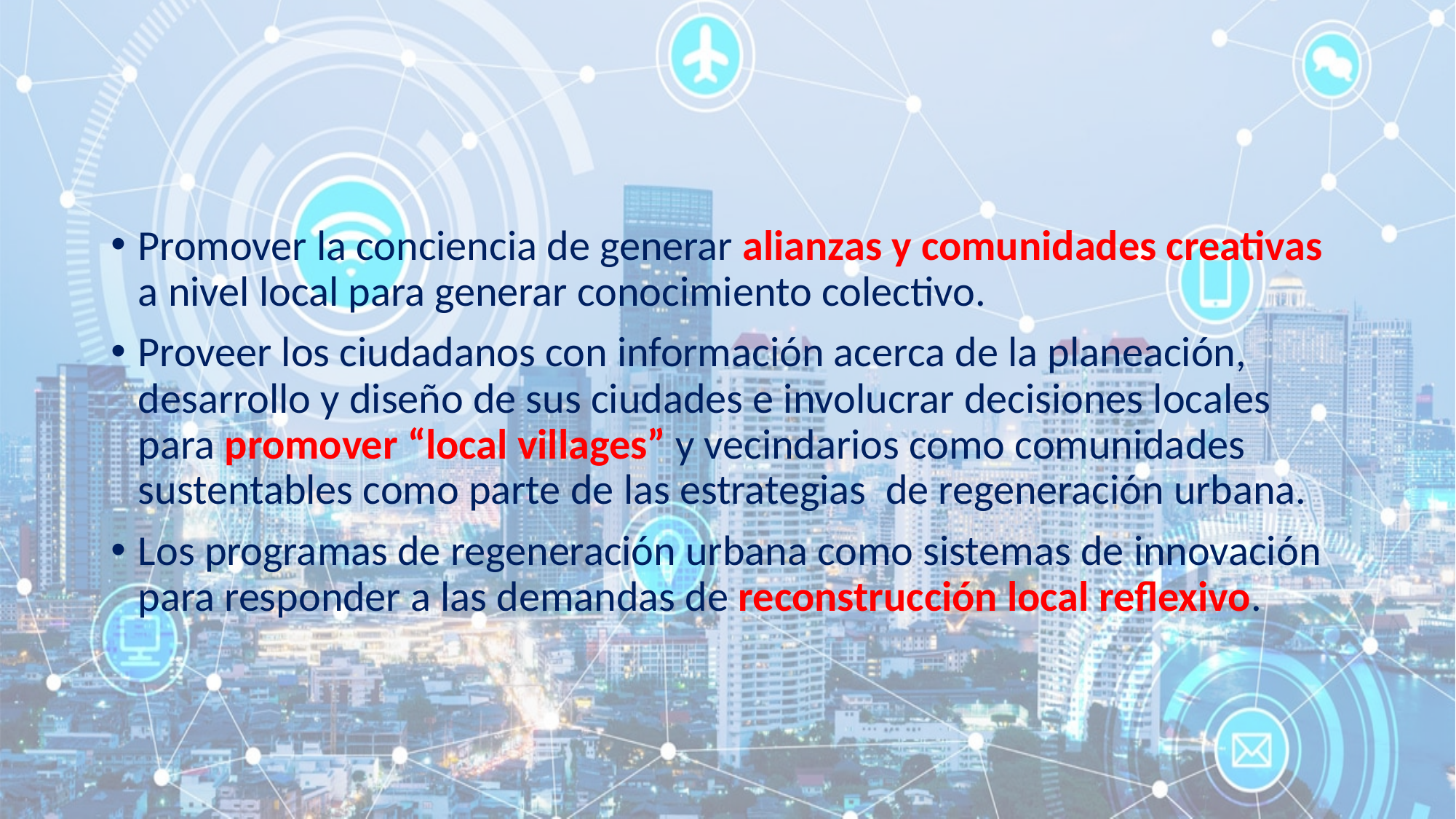

#
Promover la conciencia de generar alianzas y comunidades creativas a nivel local para generar conocimiento colectivo.
Proveer los ciudadanos con información acerca de la planeación, desarrollo y diseño de sus ciudades e involucrar decisiones locales para promover “local villages” y vecindarios como comunidades sustentables como parte de las estrategias  de regeneración urbana.
Los programas de regeneración urbana como sistemas de innovación para responder a las demandas de reconstrucción local reflexivo.